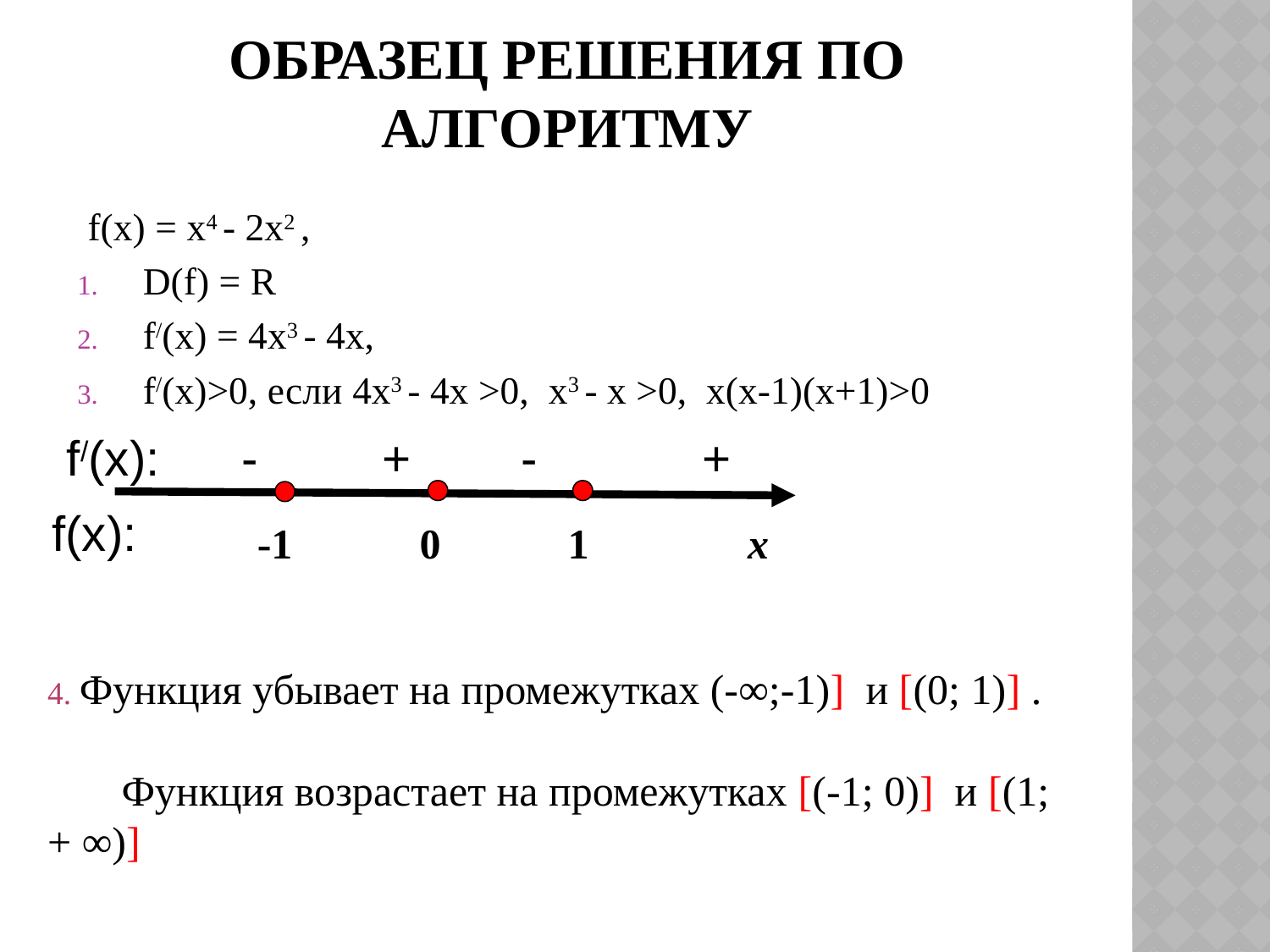

# Образец решения по алгоритму
 f(х) = х4 - 2х2 ,
D(f) = R
f/(x) = 4х3 - 4х,
f/(x)>0, если 4х3 - 4х >0,  х3 - х >0,  х(х-1)(х+1)>0
 f/(x):      -         +        -            +

 f(х):
 -1            0            1               х
4. Функция убывает на промежутках (-∞;-1)]  и [(0; 1)] .
       Функция возрастает на промежутках [(-1; 0)]  и [(1; + ∞)]